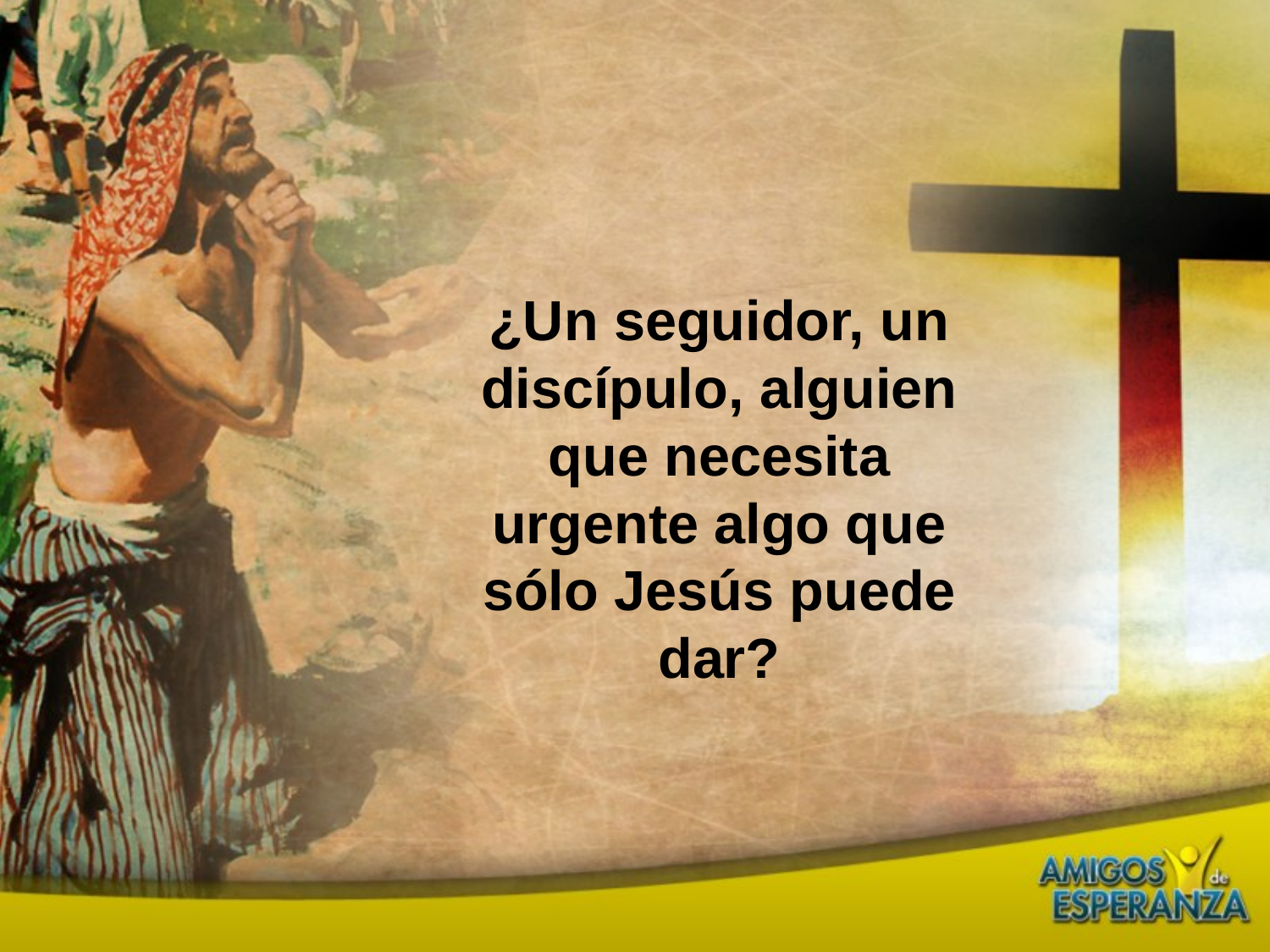

¿Un seguidor, un discípulo, alguien que necesita urgente algo que sólo Jesús puede dar?